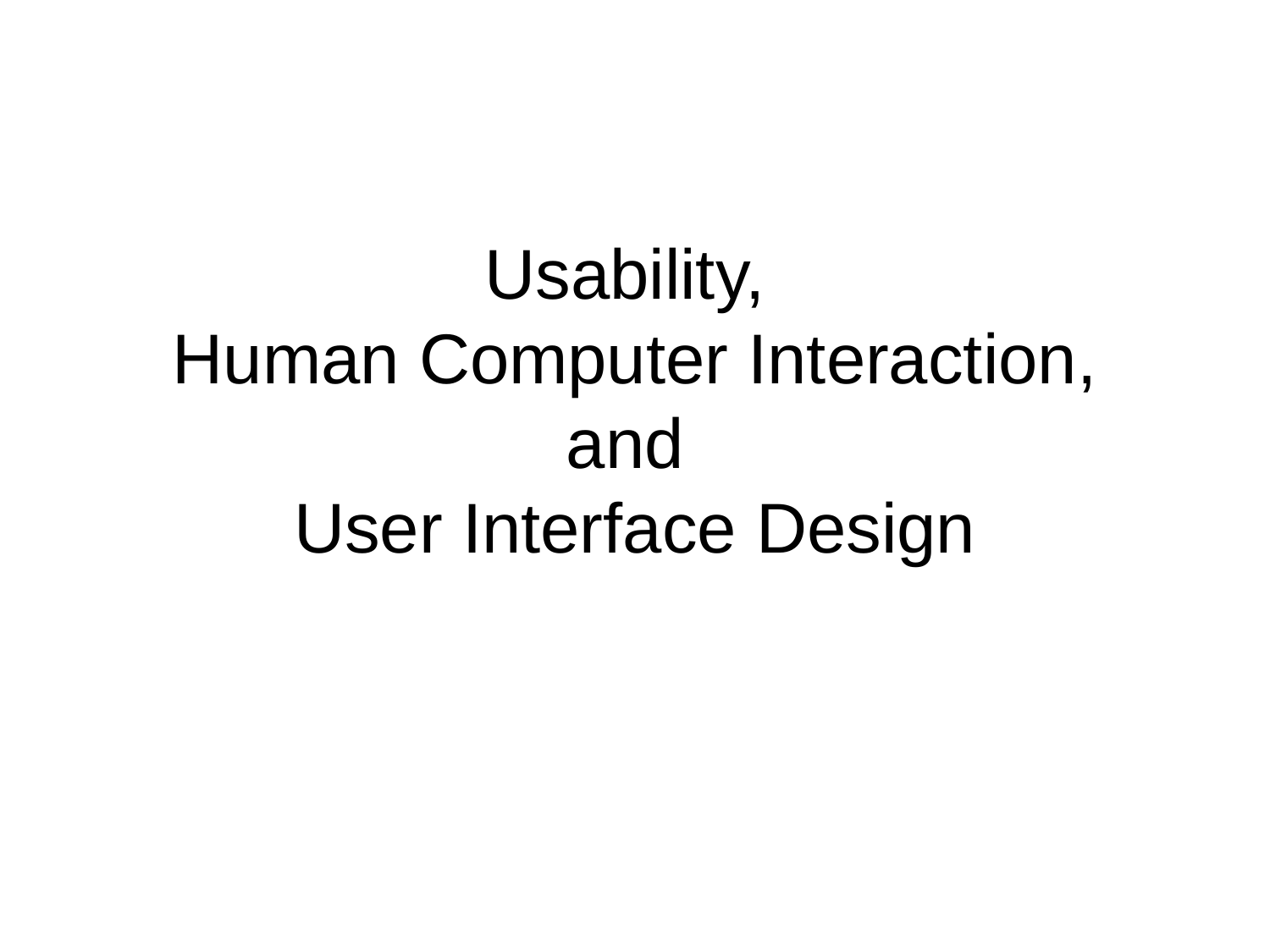

# Usability, Human Computer Interaction, and User Interface Design